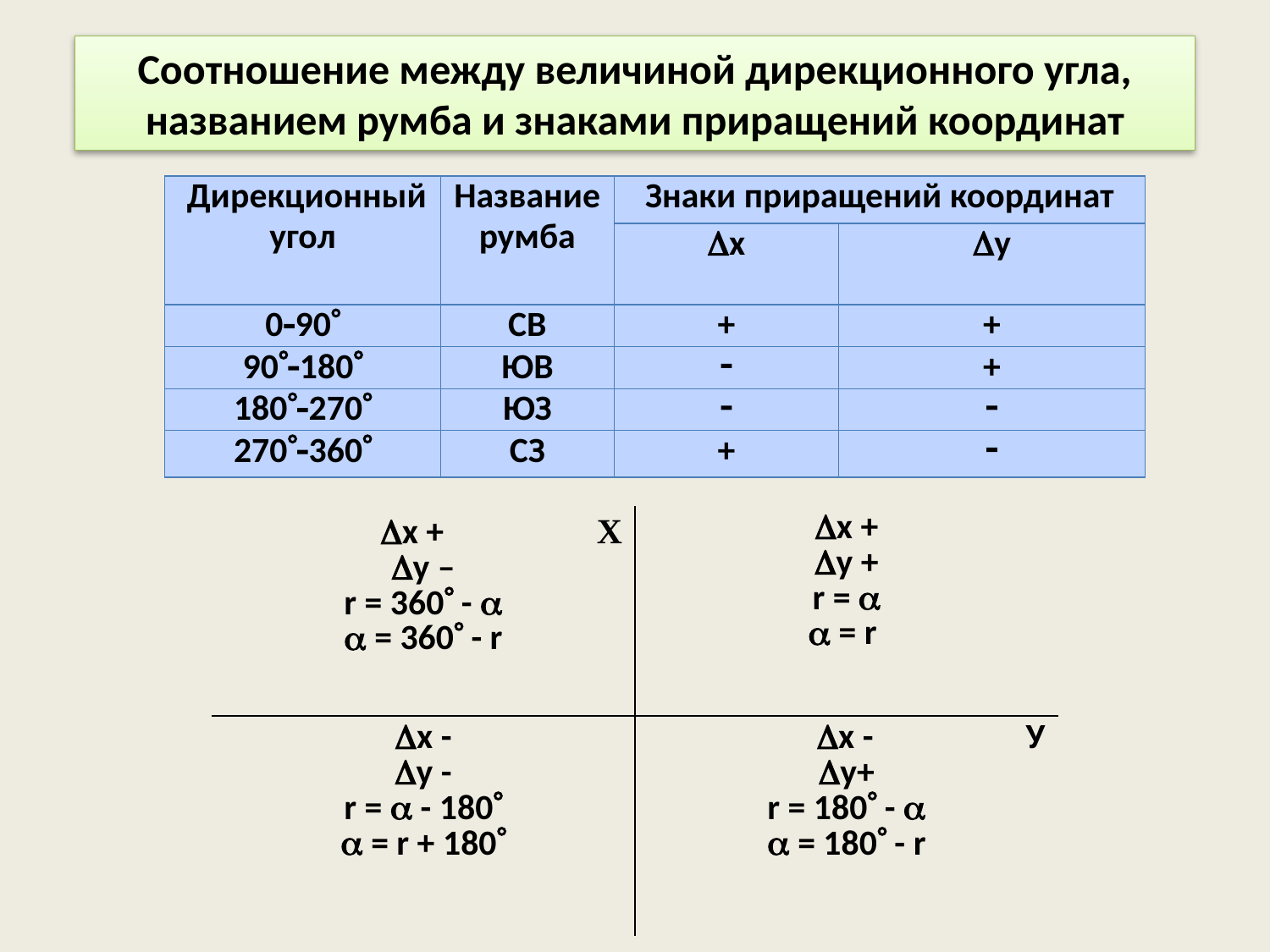

Соотношение между величиной дирекционного угла,
названием румба и знаками приращений координат
| Дирекционный угол | Название румба | Знаки приращений координат |  |
| --- | --- | --- | --- |
|  |  | Δх | Δу |
| 0−90° | СВ | + | + |
| 90°−180° | ЮВ | − | + |
| 180°−270° | ЮЗ | − | − |
| 270°−360° | СЗ | + | − |
| Δх + Х Δу – r = 360° - α α = 360° - r | Δх + Δу + r = α α = r |
| --- | --- |
| Δх - Δу - r = α - 180° α = r + 180° | Δх - У Δу+ r = 180° - α α = 180° - r |